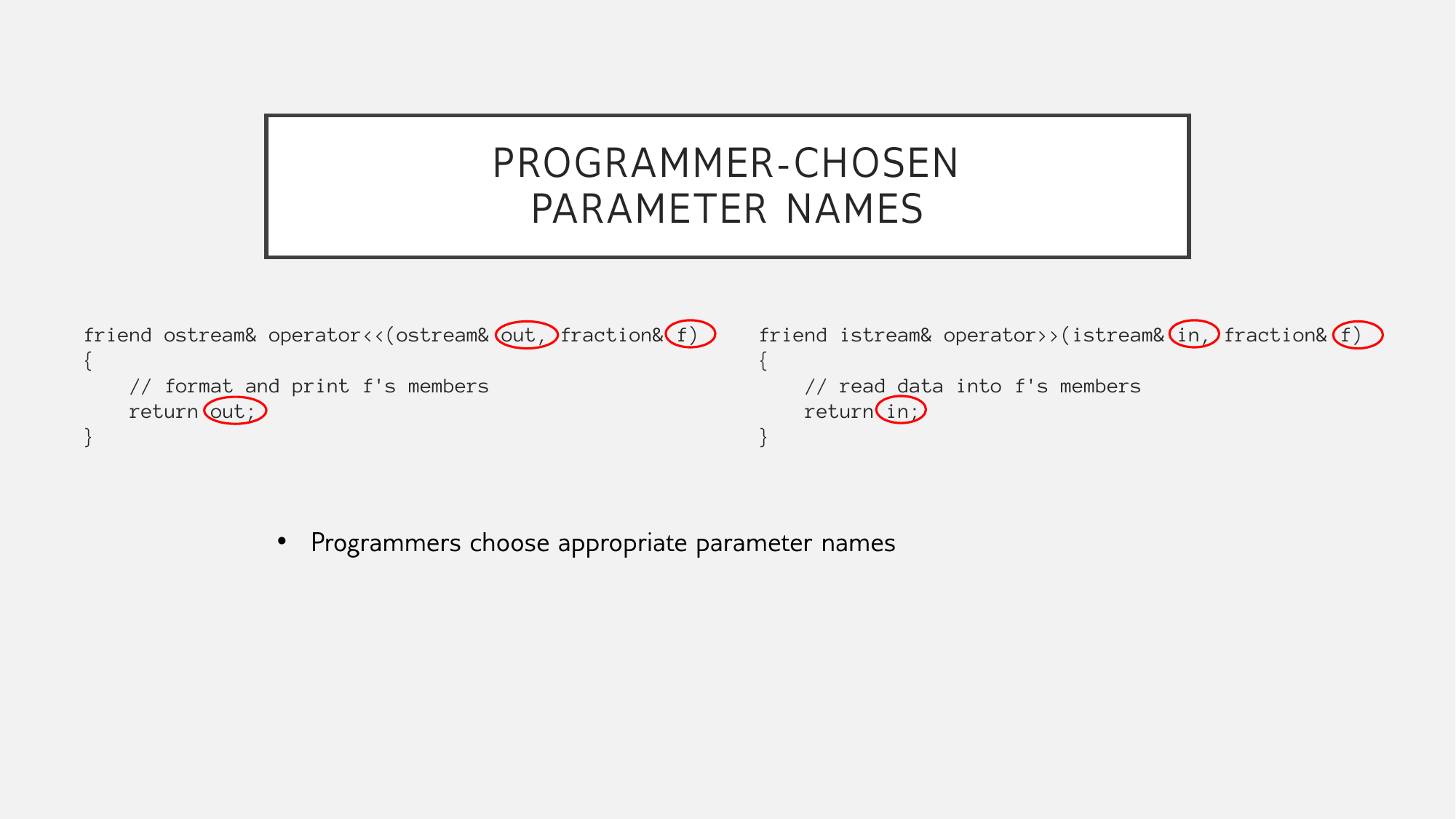

# Programmer-chosen parameter names
friend ostream& operator<<(ostream& out, fraction& f)
{
    // format and print f's members
    return out;
}
friend istream& operator>>(istream& in, fraction& f)
{
    // read data into f's members
    return in;
}

Programmers choose appropriate parameter names